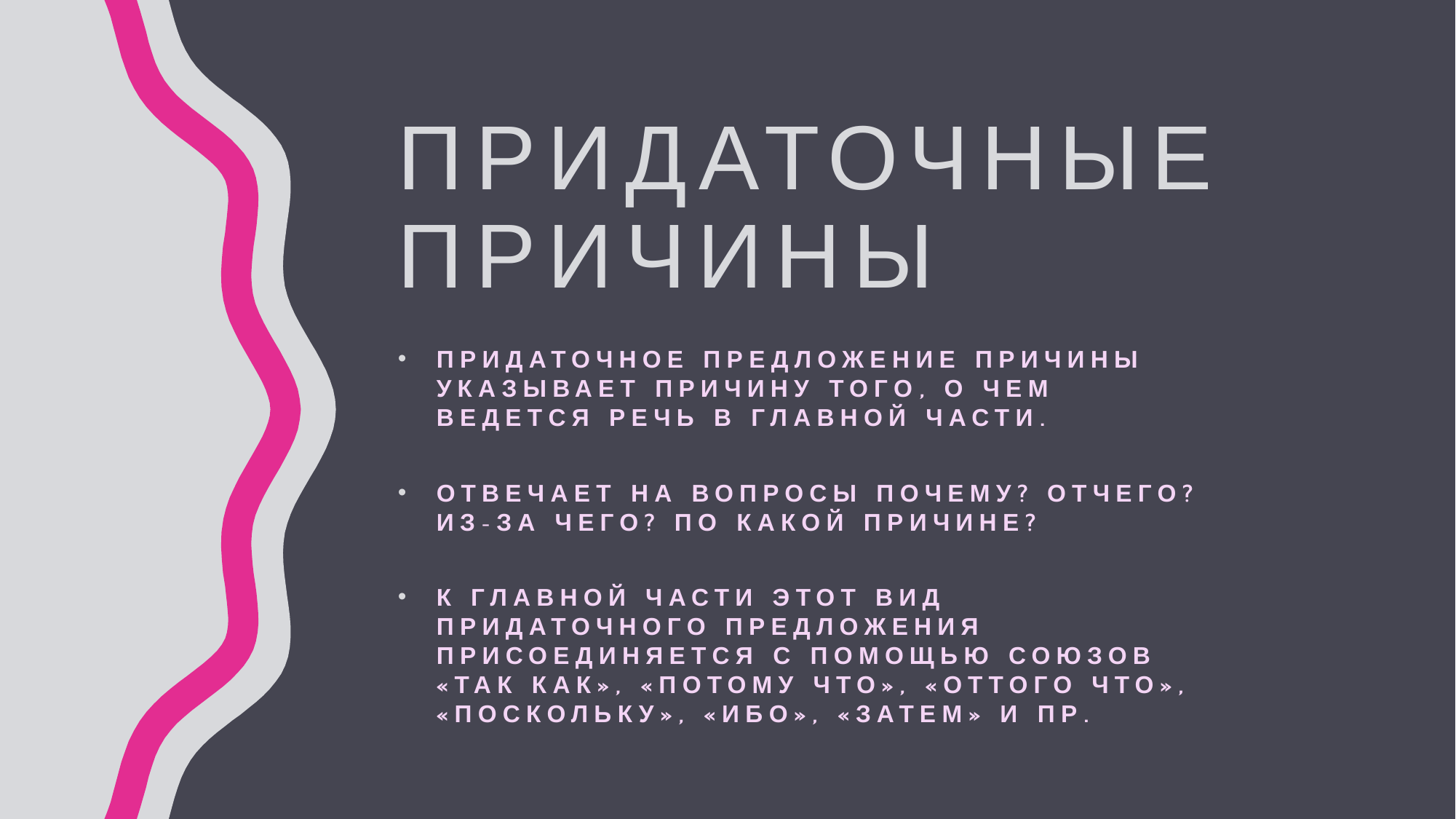

# Придаточные причины
Придаточное предложение причины указывает причину того, о чем ведется речь в главной части.

отвечает на вопросы почему? отчего? из-за чего? по какой причине?

К главной части этот вид придаточного предложения присоединяется с помощью союзов «так как», «потому что», «оттого что», «поскольку», «ибо», «затем» и пр.